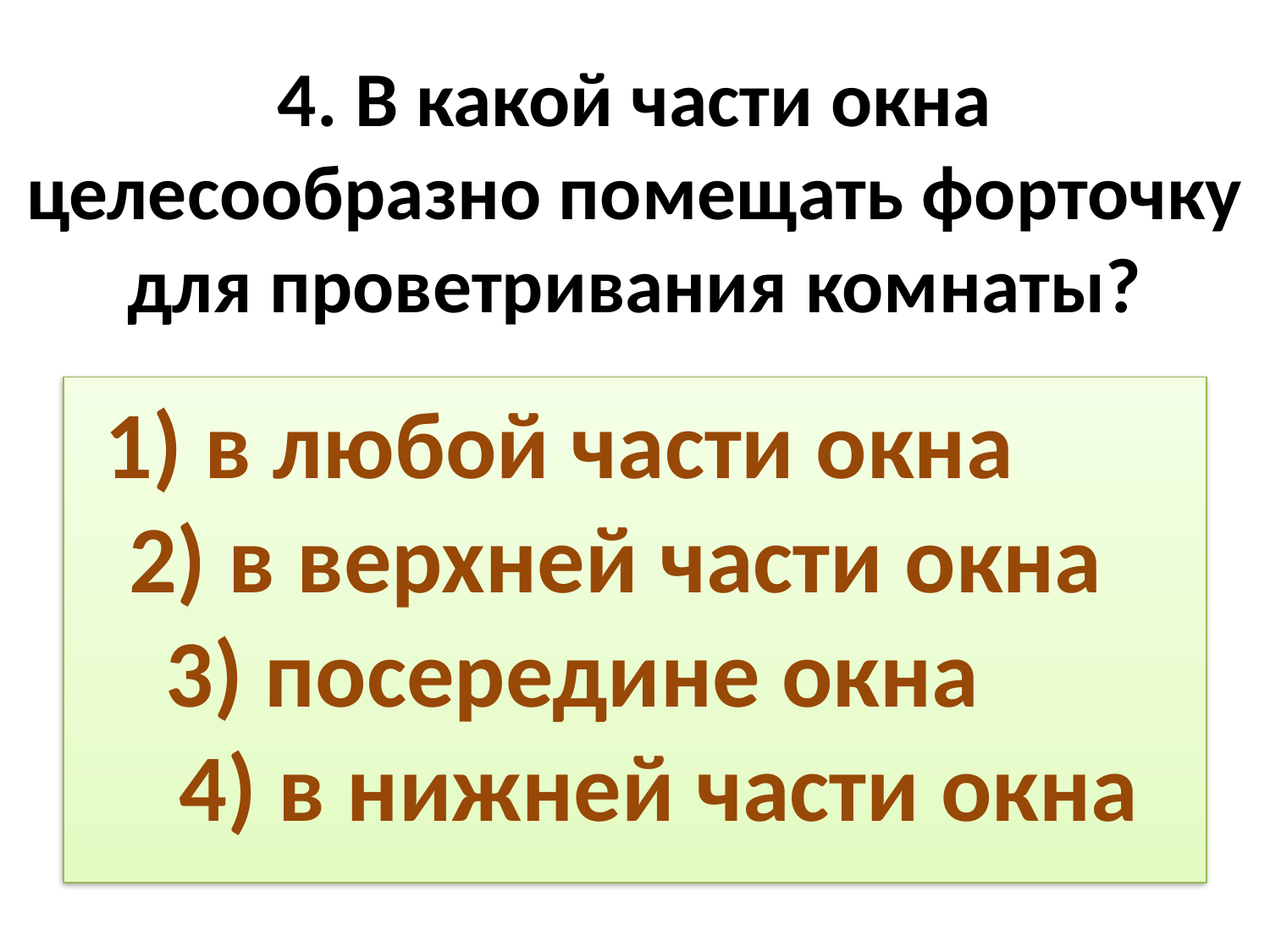

# 4. В какой части окна целесообразно помещать форточку для проветривания комнаты?
1) в любой части окна        2) в верхней части окна     3) посередине окна         4) в нижней части окна